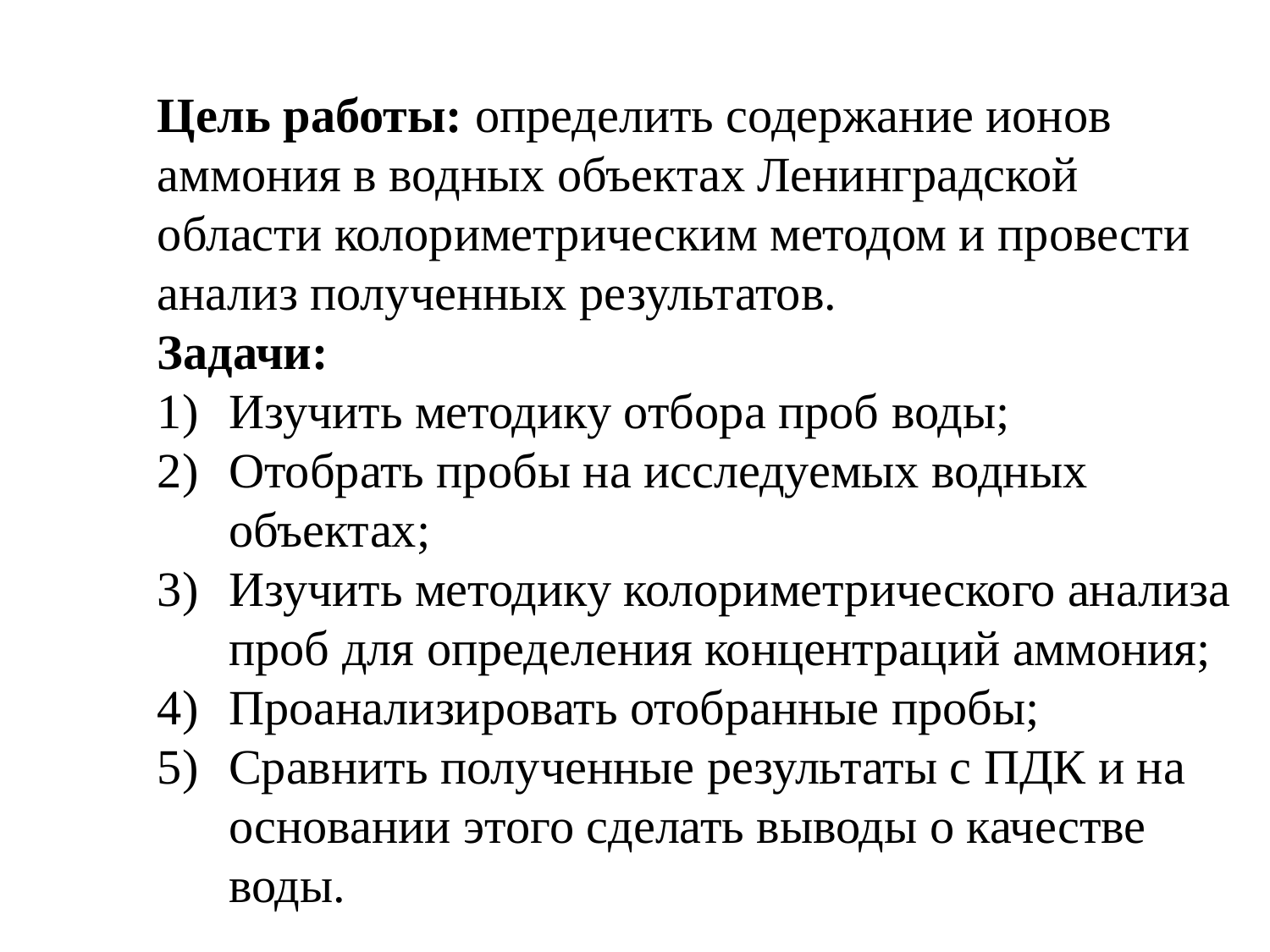

Цель работы: определить содержание ионов аммония в водных объектах Ленинградской области колориметрическим методом и провести анализ полученных результатов.
Задачи:
Изучить методику отбора проб воды;
Отобрать пробы на исследуемых водных объектах;
Изучить методику колориметрического анализа проб для определения концентраций аммония;
Проанализировать отобранные пробы;
Сравнить полученные результаты с ПДК и на основании этого сделать выводы о качестве воды.